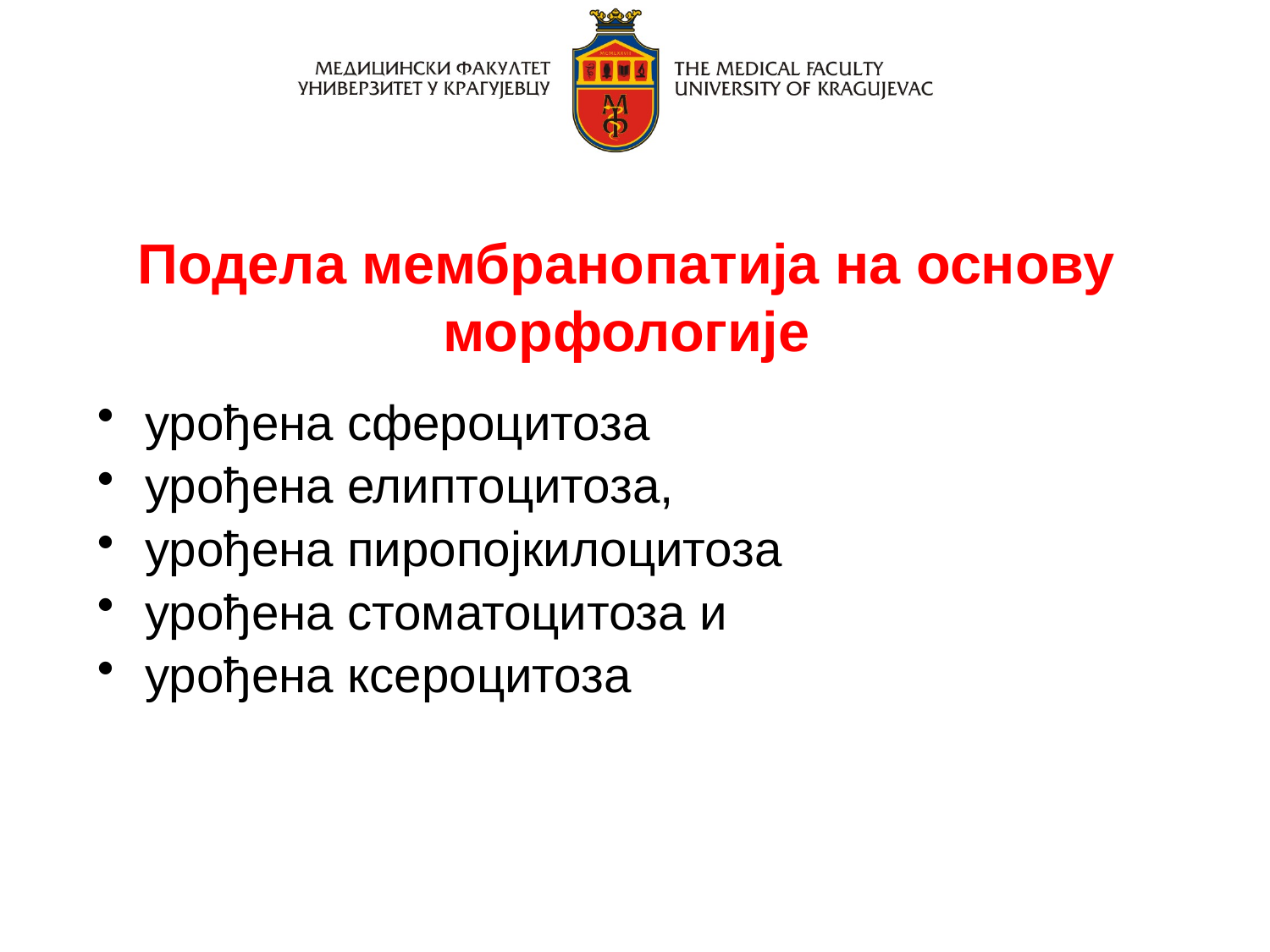

Подела мембранопатија на основу морфологије
урођена сфероцитоза
урођена елиптоцитоза,
урођена пиропојкилоцитоза
урођена стоматоцитоза и
урођена ксероцитоза